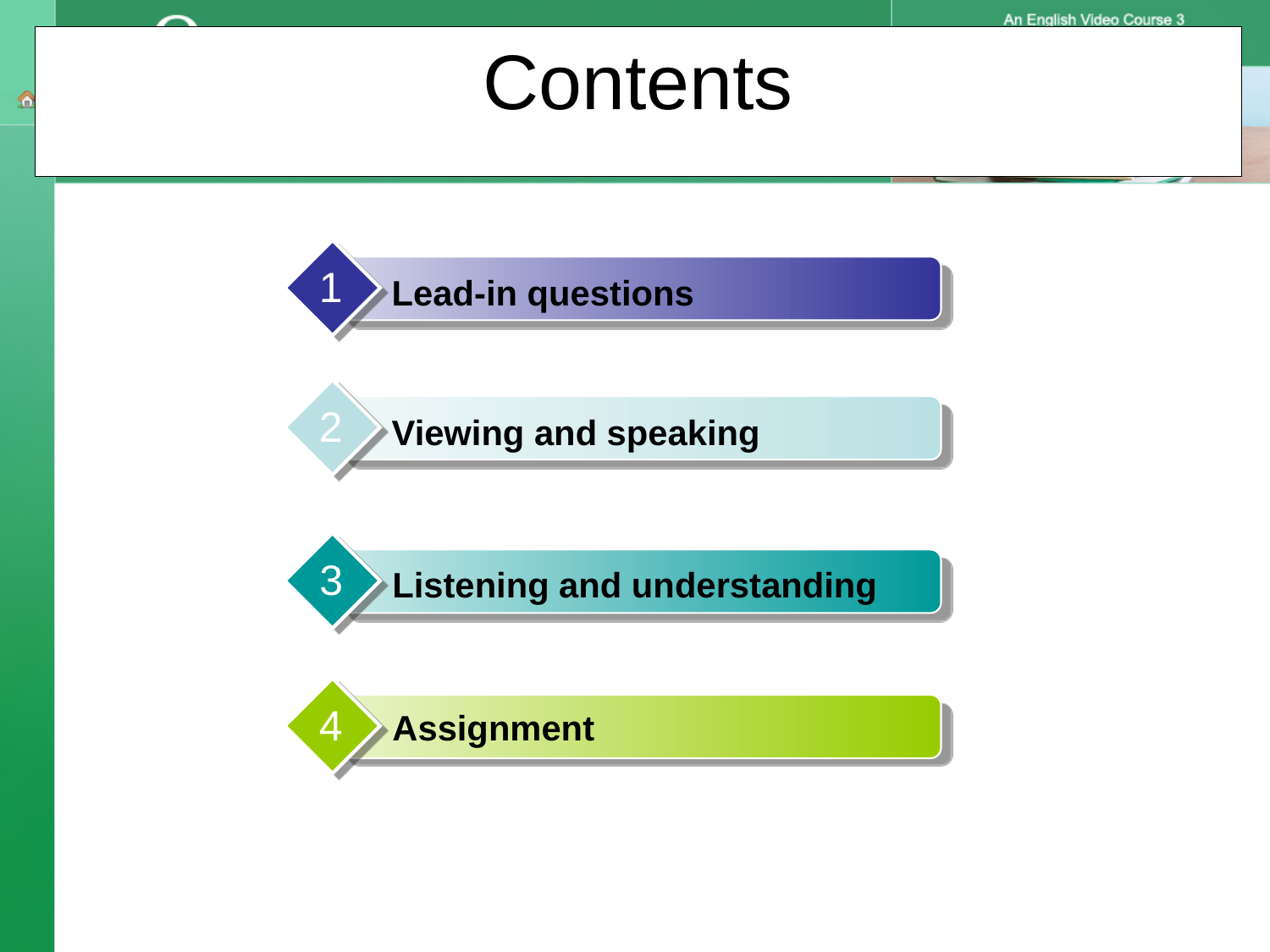

# Contents

1

 Lead-in questions

2

 Viewing and speaking

3
    Listening and understanding

4
    Assignment